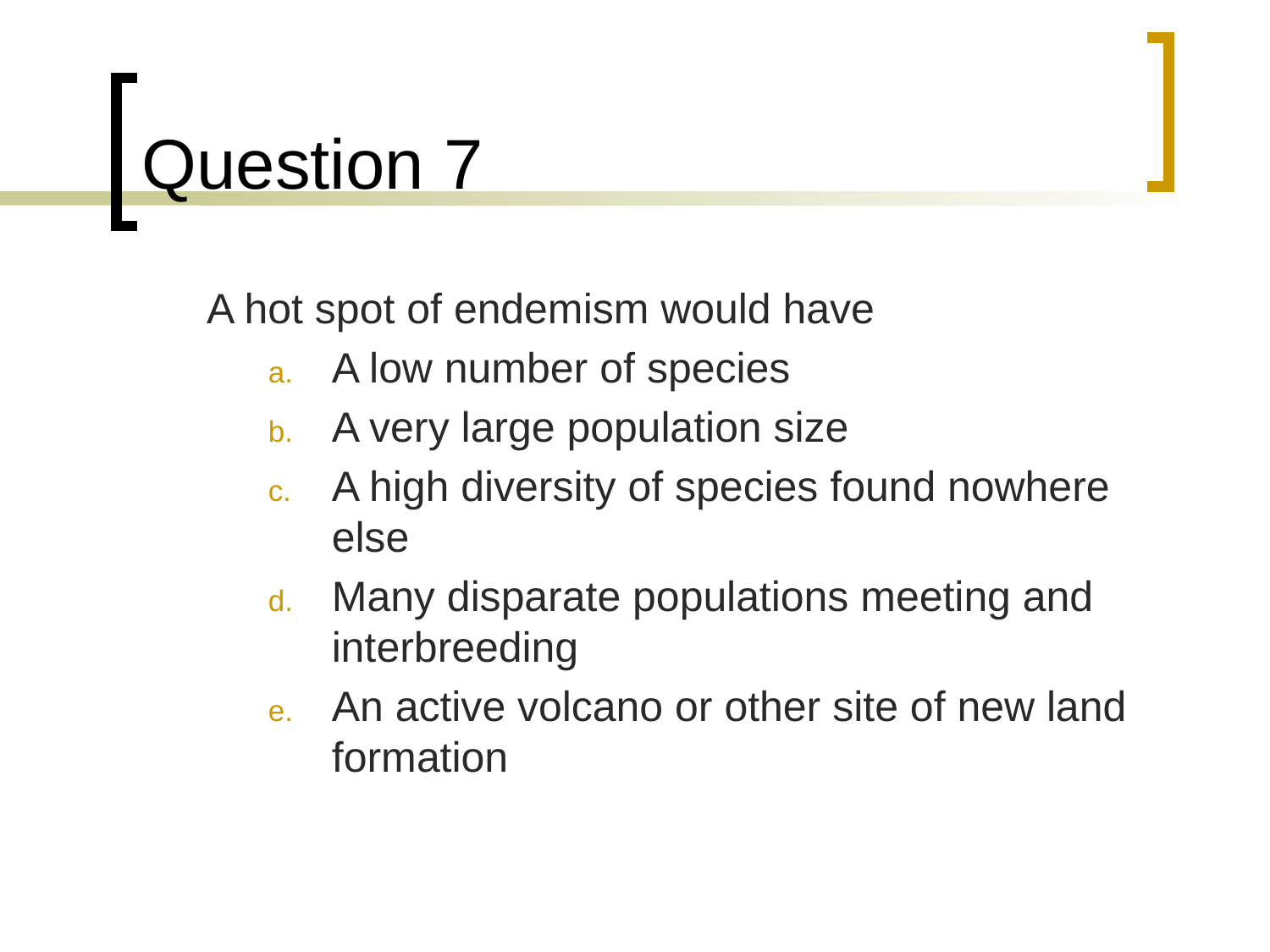

# Question 7
	A hot spot of endemism would have
A low number of species
A very large population size
A high diversity of species found nowhere else
Many disparate populations meeting and interbreeding
An active volcano or other site of new land formation